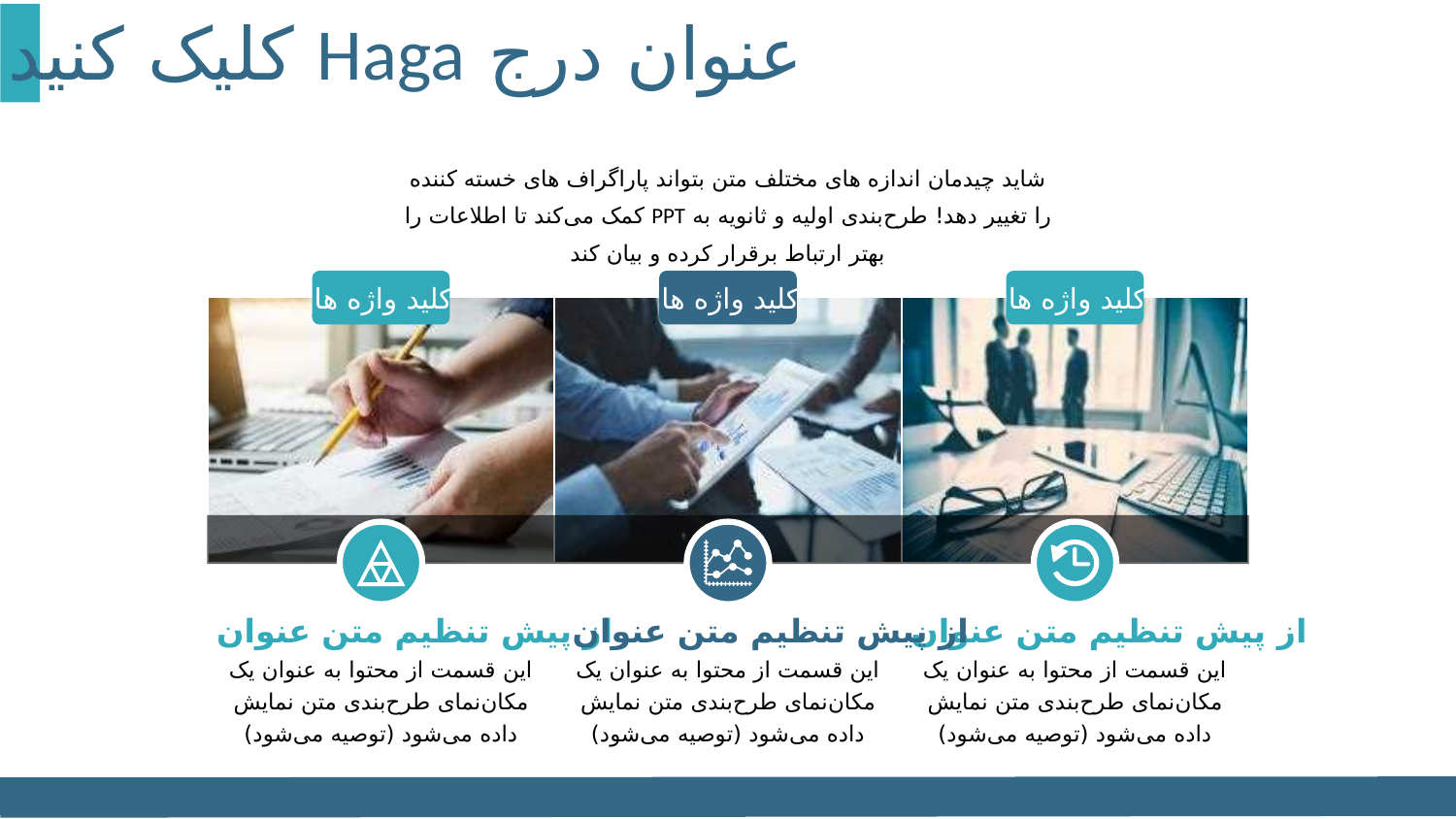

# عنوان درج Haga کلیک کنید
شاید چیدمان اندازه های مختلف متن بتواند پاراگراف های خسته کننده را تغییر دهد! طرح‌بندی اولیه و ثانویه به PPT کمک می‌کند تا اطلاعات را بهتر ارتباط برقرار کرده و بیان کند
کلید واژه ها
کلید واژه ها
کلید واژه ها

از پیش تنظیم متن عنوان
این قسمت از محتوا به عنوان یک مکان‌نمای طرح‌بندی متن نمایش داده می‌شود (توصیه می‌شود)
از پیش تنظیم متن عنوان
این قسمت از محتوا به عنوان یک مکان‌نمای طرح‌بندی متن نمایش داده می‌شود (توصیه می‌شود)
از پیش تنظیم متن عنوان
این قسمت از محتوا به عنوان یک مکان‌نمای طرح‌بندی متن نمایش داده می‌شود (توصیه می‌شود)